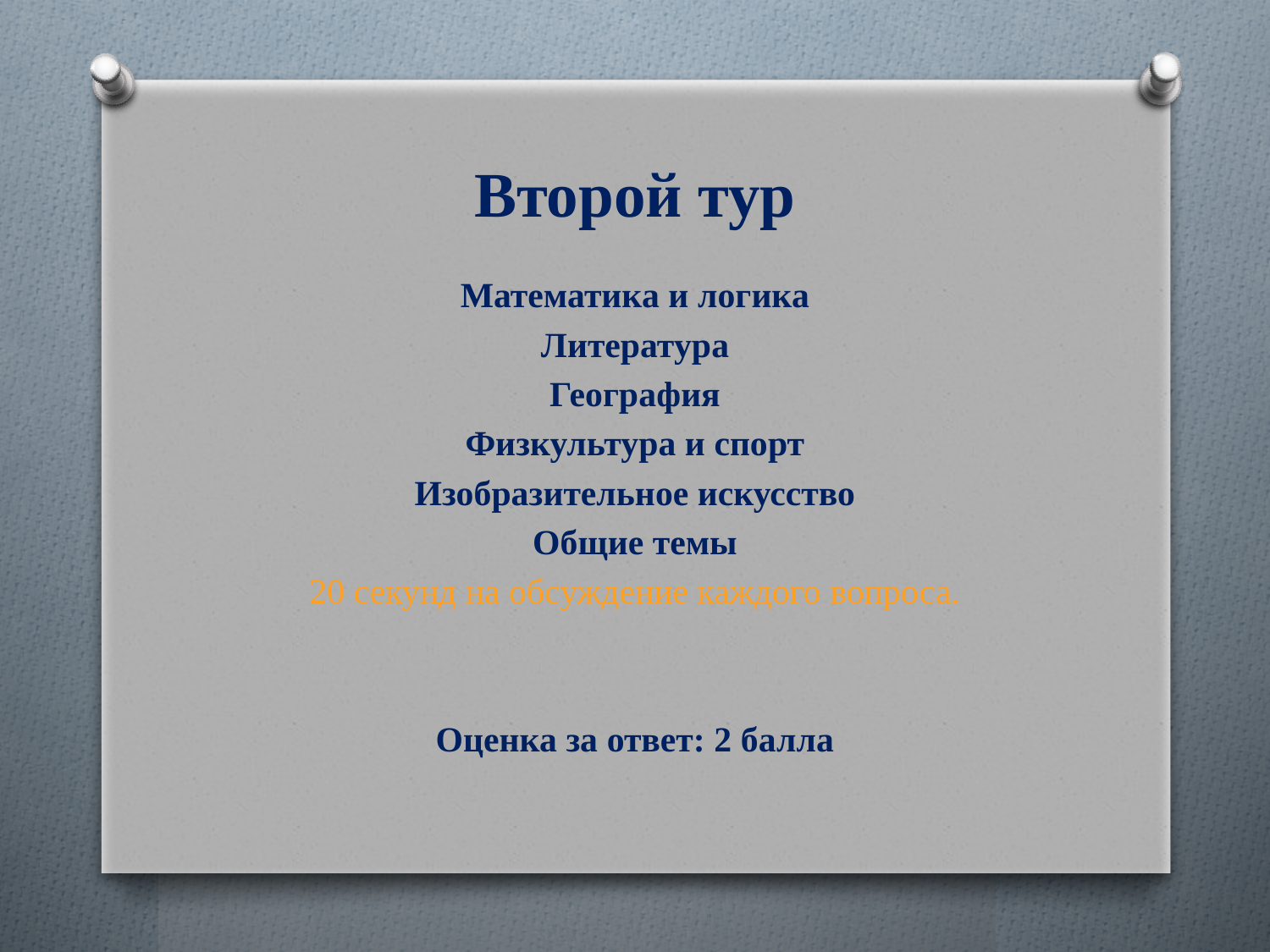

# Второй тур
Математика и логика
Литература
География
Физкультура и спорт
Изобразительное искусство
Общие темы
20 секунд на обсуждение каждого вопроса.

Оценка за ответ: 2 балла